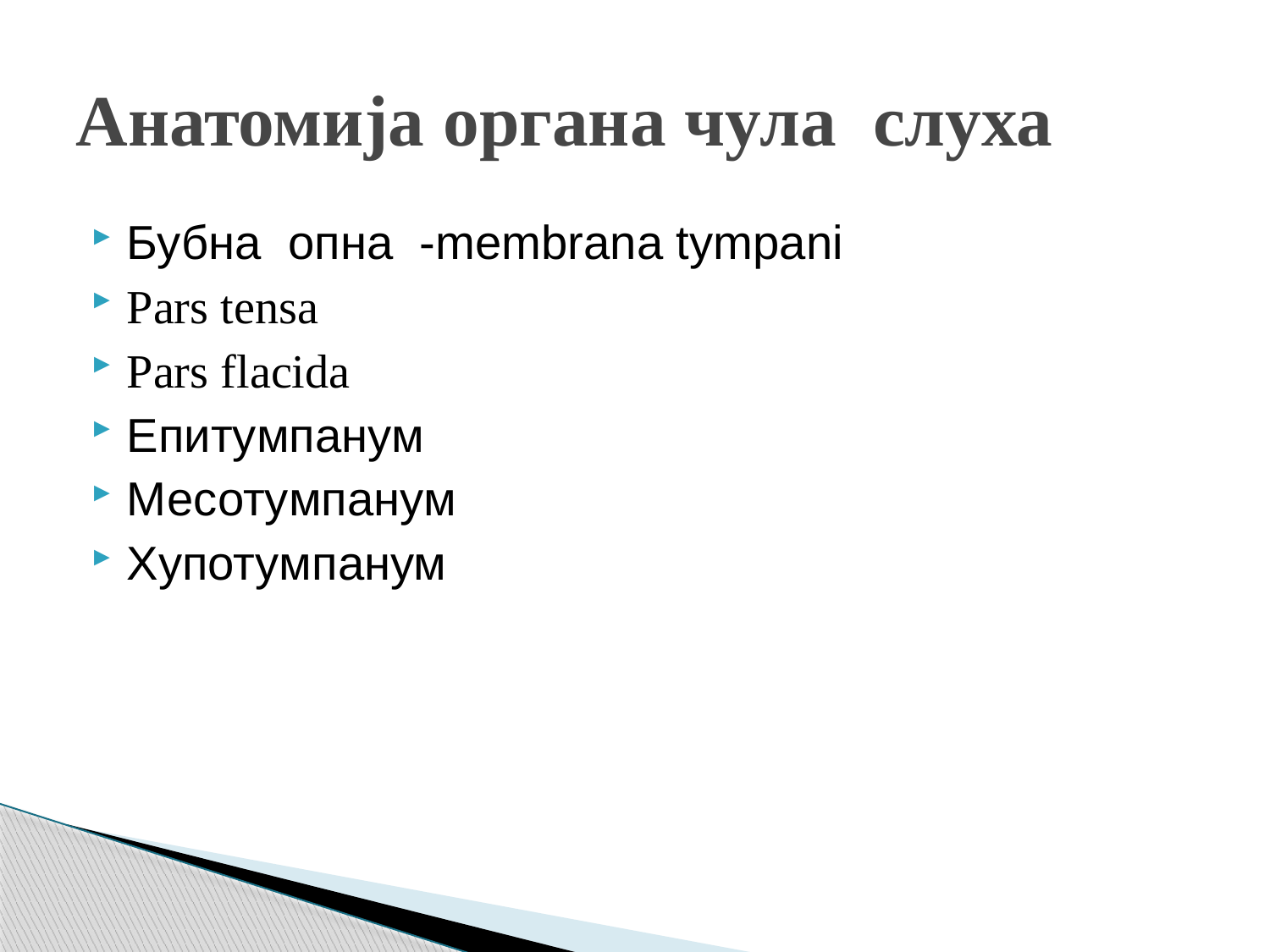

# Анатомија органа чула  слуха
Бубна  опна  -membrana tympani
Pars tensa
Pars flacida
Епитyмпанум
Месотyмпанум
Хyпотyмпанум